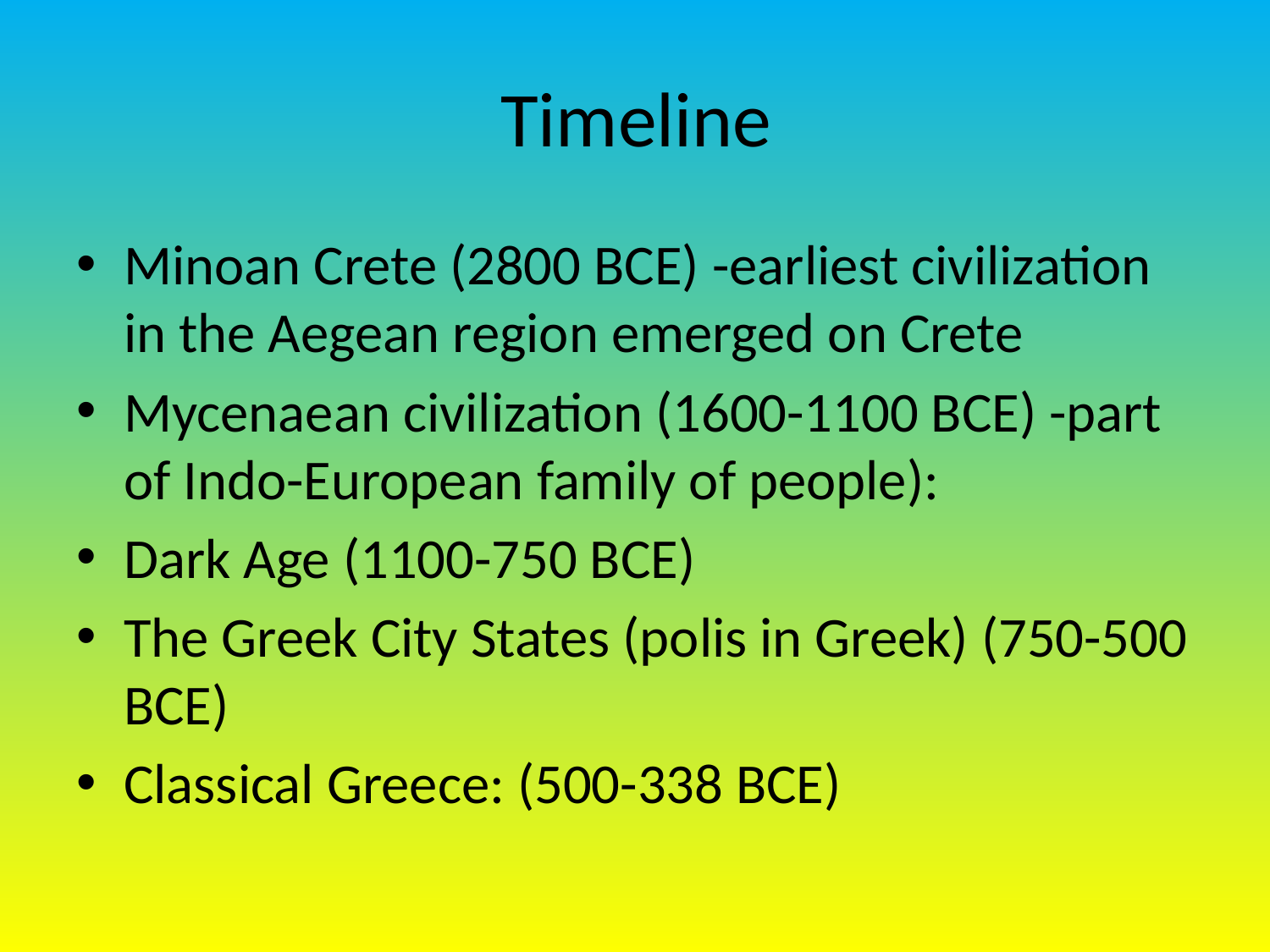

# Timeline
Minoan Crete (2800 BCE) -earliest civilization in the Aegean region emerged on Crete
Mycenaean civilization (1600-1100 BCE) -part of Indo-European family of people):
Dark Age (1100-750 BCE)
The Greek City States (polis in Greek) (750-500 BCE)
Classical Greece: (500-338 BCE)